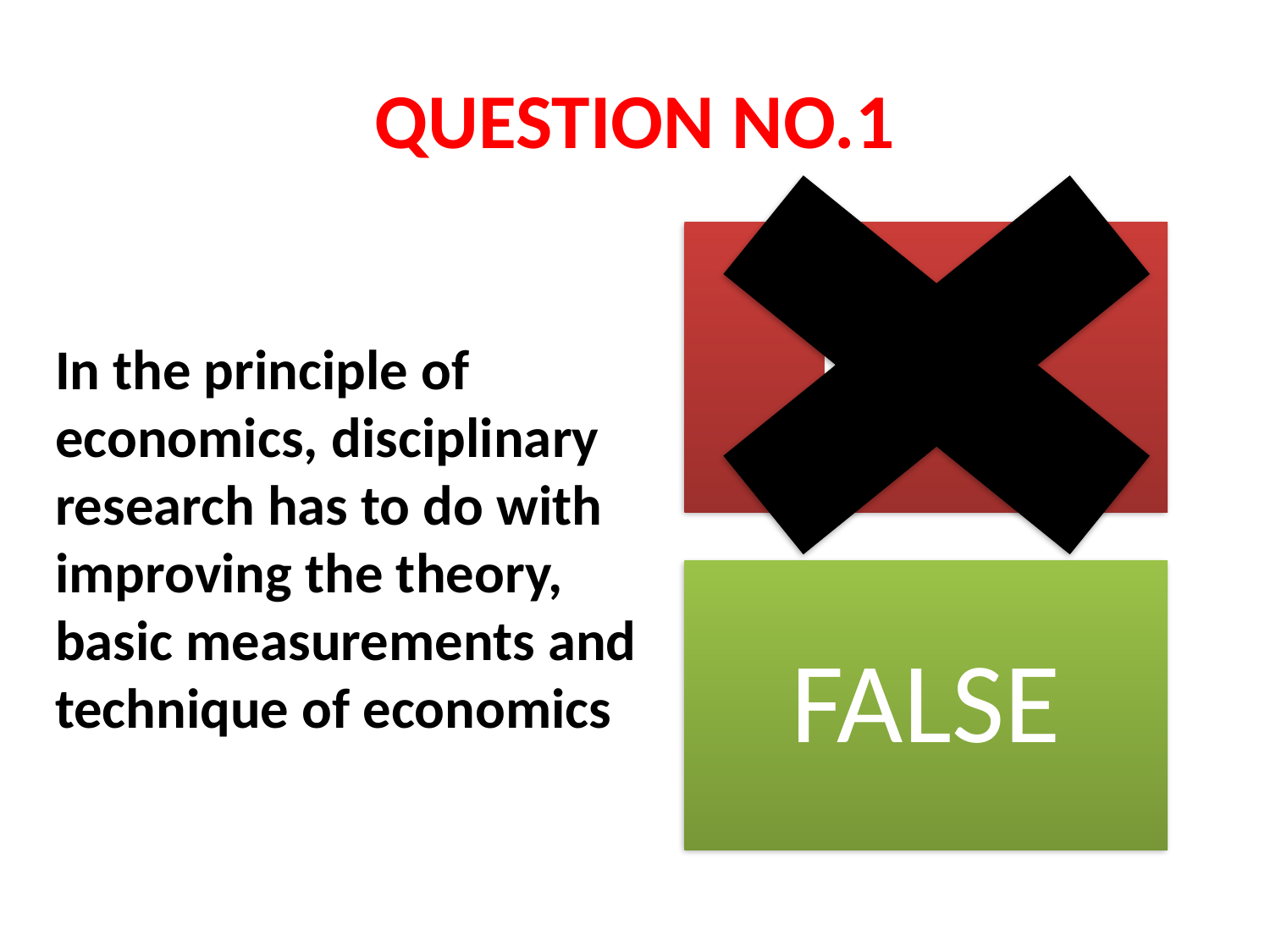

# QUESTION NO.1

In the principle of economics, disciplinary research has to do with improving the theory, basic measurements and technique of economics
TRUE
FALSE